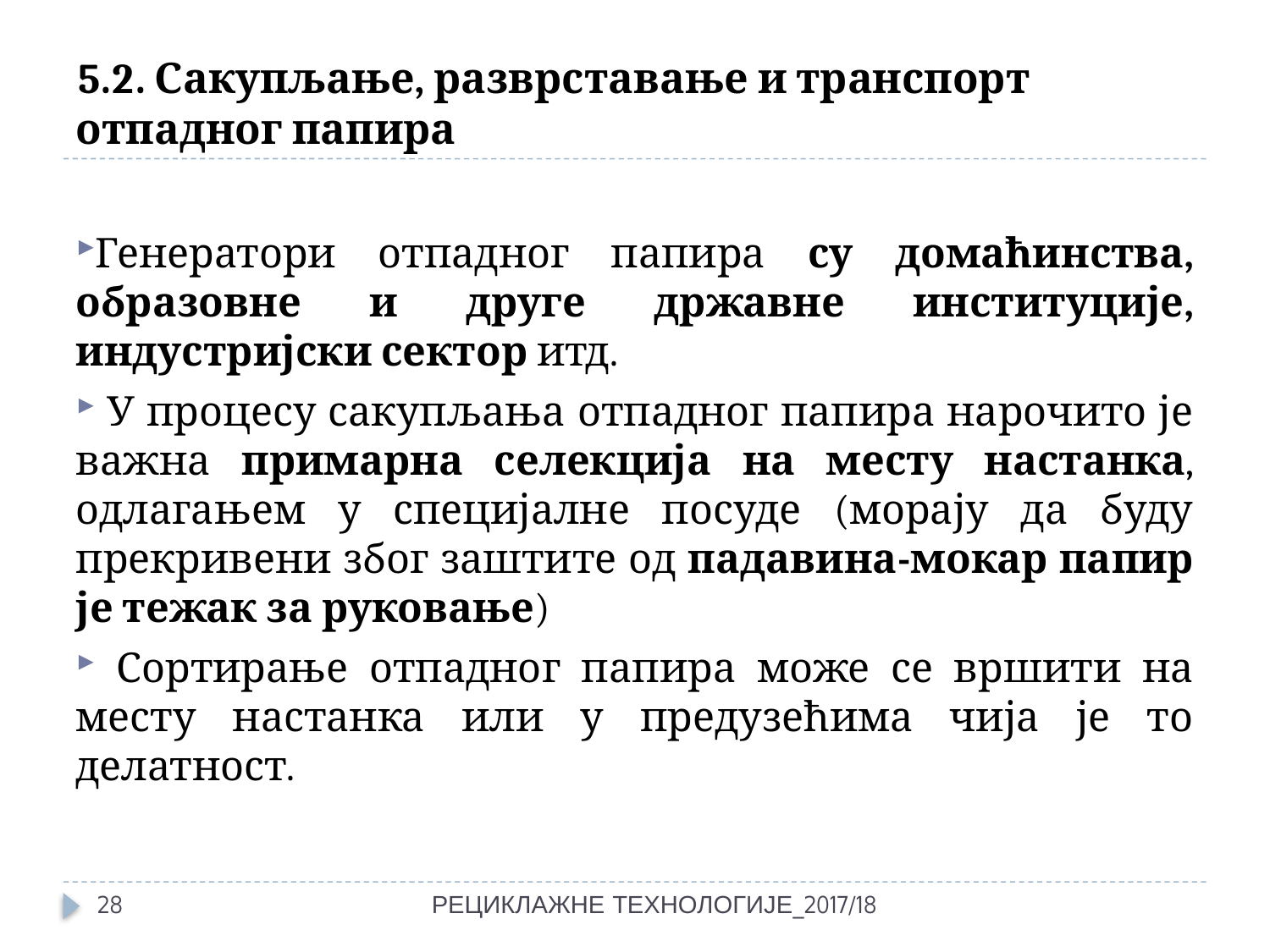

# 5.2. Сакупљање, разврставање и транспорт отпадног папира

Генератори отпадног папира су домаћинства, образовне и друге државне институције, индустријски сектор итд.
 У процесу сакупљања отпадног папира нарочито је важна примарна селекција на месту настанка, одлагањем у специјалне посуде (морају да буду прекривени због заштите од падавина-мокар папир је тежак за руковање)
 Сортирање отпадног папира може се вршити на месту настанка или у предузећима чија је то делатност.

28
РЕЦИКЛАЖНЕ ТЕХНОЛОГИЈЕ_2017/18